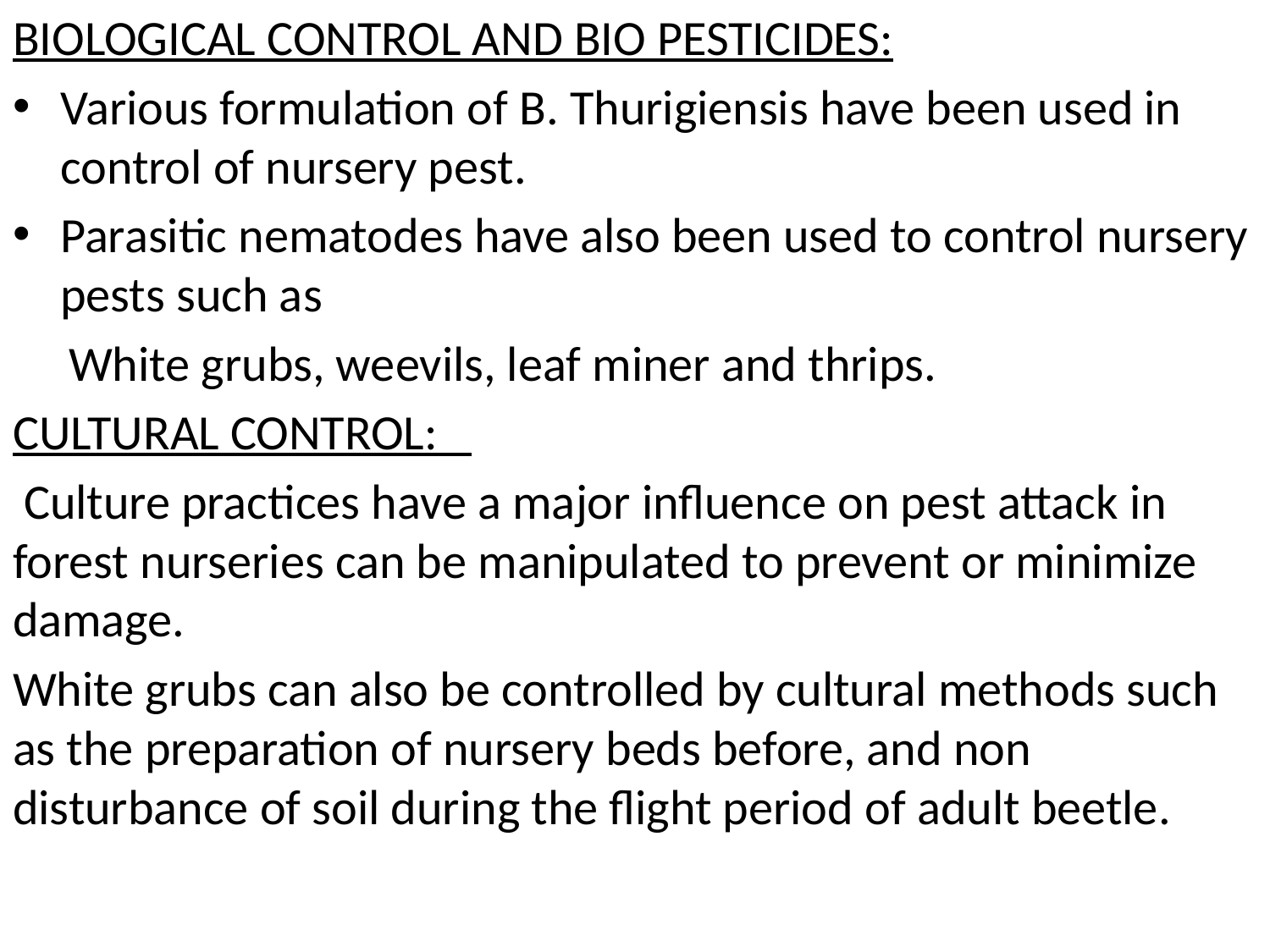

BIOLOGICAL CONTROL AND BIO PESTICIDES:
Various formulation of B. Thurigiensis have been used in control of nursery pest.
Parasitic nematodes have also been used to control nursery pests such as
     White grubs, weevils, leaf miner and thrips.
CULTURAL CONTROL:
 Culture practices have a major influence on pest attack in forest nurseries can be manipulated to prevent or minimize damage.
White grubs can also be controlled by cultural methods such as the preparation of nursery beds before, and non disturbance of soil during the flight period of adult beetle.